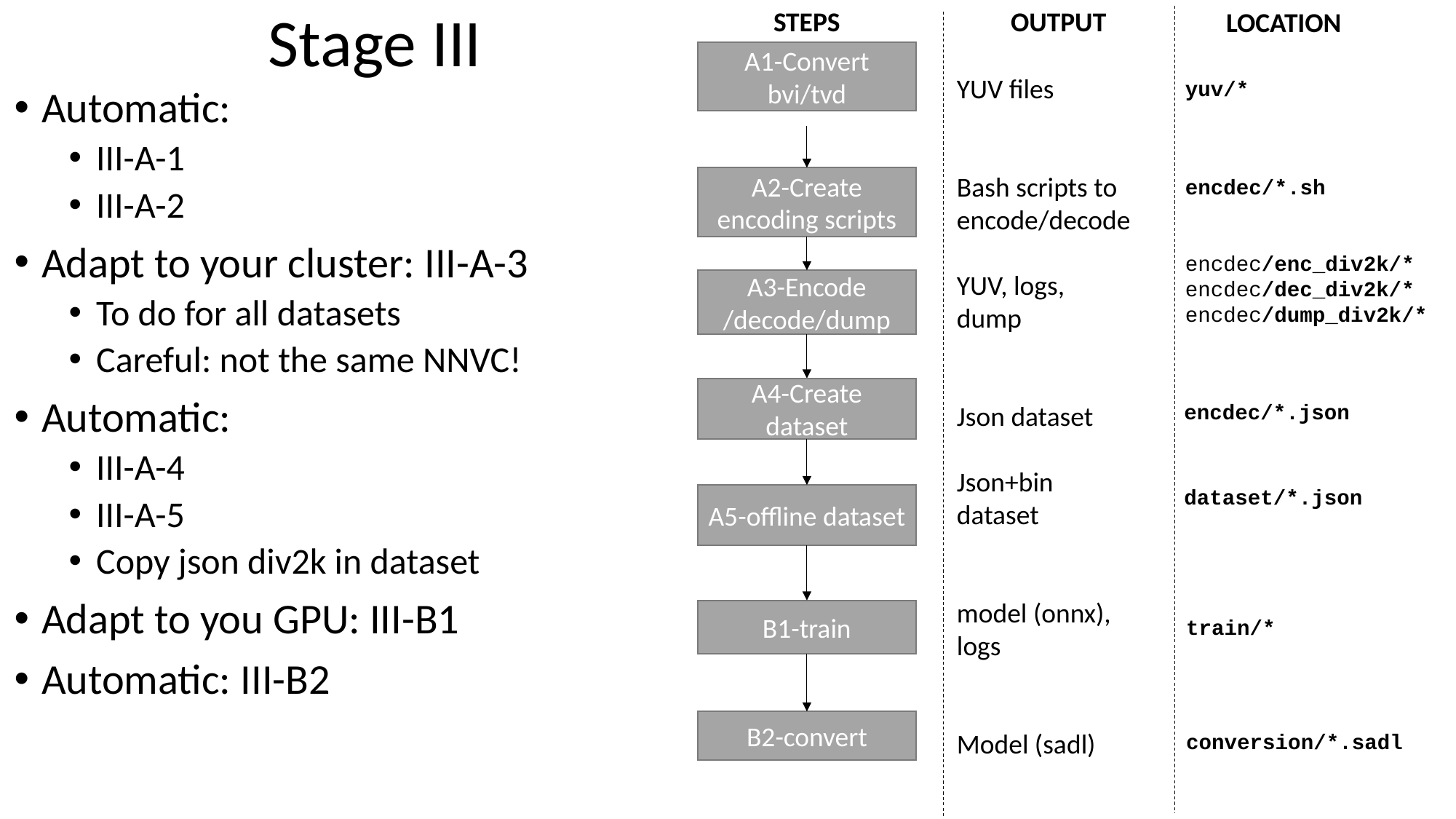

LOCATION
STEPS
OUTPUT
# Stage III
A1-Convert bvi/tvd
YUV files

Bash scripts to encode/decode

YUV, logs, dump

Json dataset

Json+bin dataset

model (onnx), logs

Model (sadl)
yuv/*
Automatic:
III-A-1
III-A-2
Adapt to your cluster: III-A-3
To do for all datasets
Careful: not the same NNVC!
Automatic:
III-A-4
III-A-5
Copy json div2k in dataset
Adapt to you GPU: III-B1
Automatic: III-B2
A2-Create encoding scripts
encdec/*.sh
encdec/enc_div2k/* encdec/dec_div2k/*
encdec/dump_div2k/*
A3-Encode /decode/dump
A4-Create dataset
encdec/*.json
dataset/*.json
A5-offline dataset
B1-train
train/*
B2-convert
conversion/*.sadl